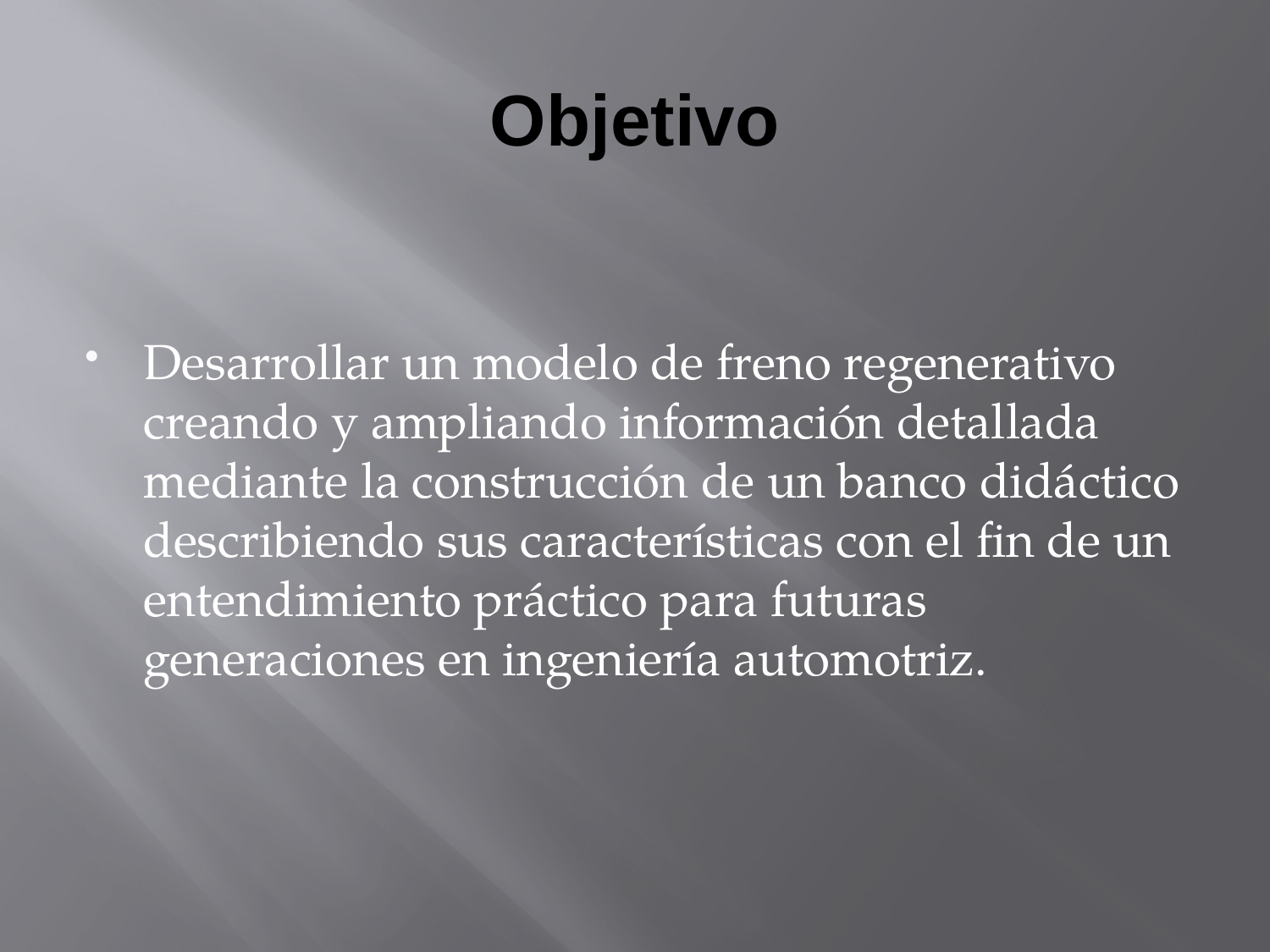

# Objetivo

Desarrollar un modelo de freno regenerativo creando y ampliando información detallada mediante la construcción de un banco didáctico describiendo sus características con el fin de un entendimiento práctico para futuras generaciones en ingeniería automotriz.